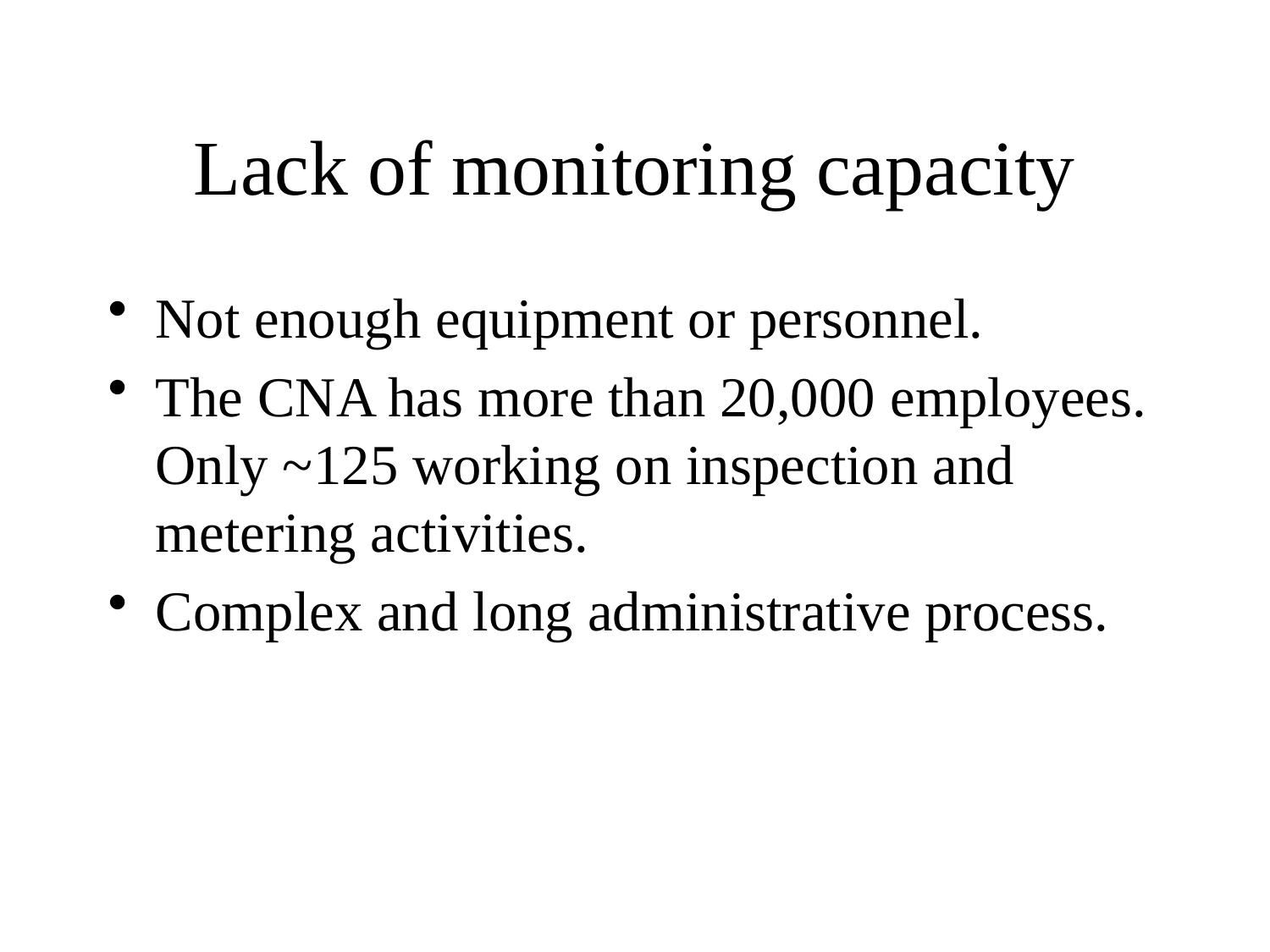

# Lack of monitoring capacity
Not enough equipment or personnel.
The CNA has more than 20,000 employees. Only ~125 working on inspection and metering activities.
Complex and long administrative process.